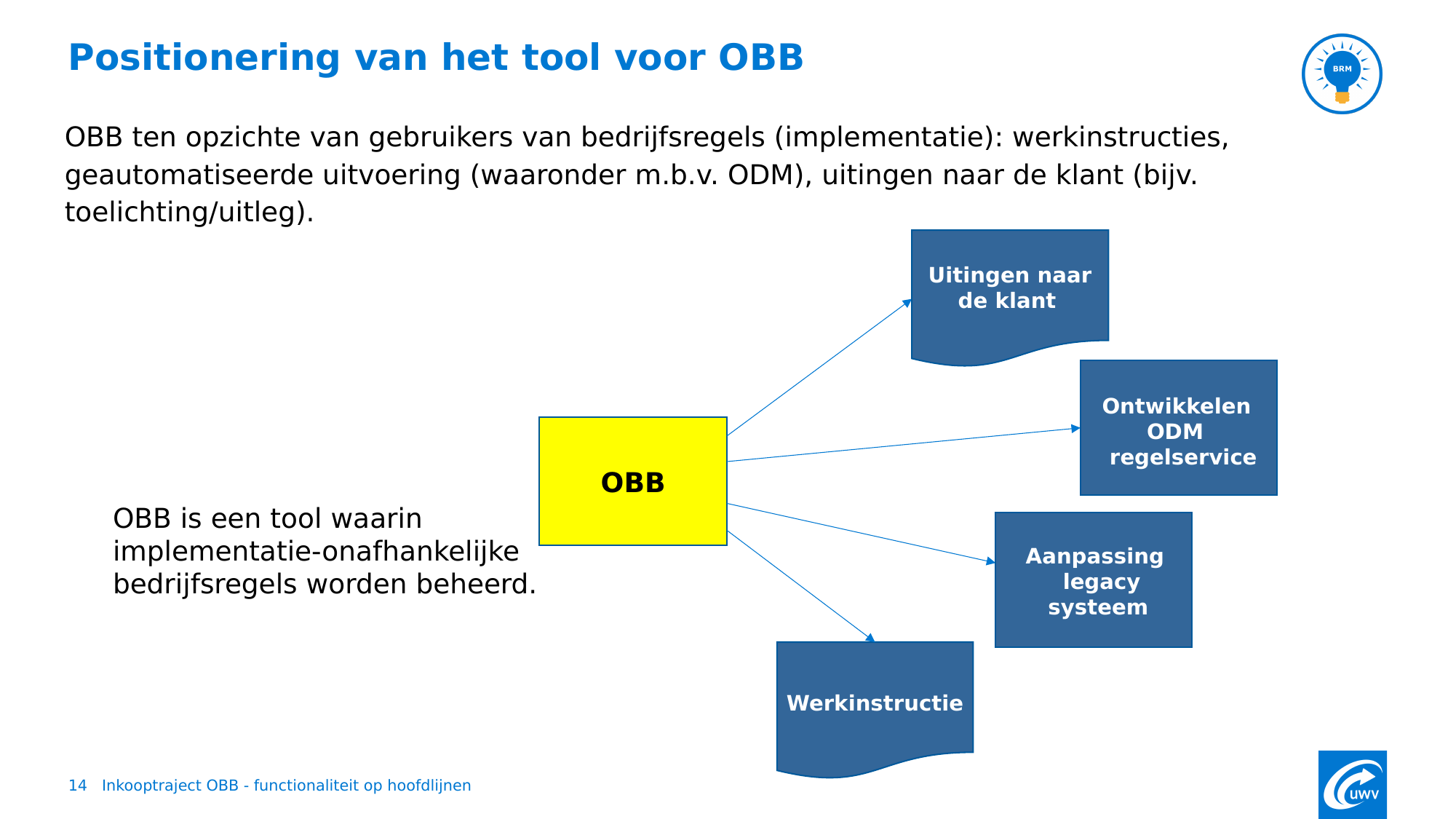

# Positionering van het tool voor OBB
OBB ten opzichte van gebruikers van bedrijfsregels (implementatie): werkinstructies, geautomatiseerde uitvoering (waaronder m.b.v. ODM), uitingen naar de klant (bijv. toelichting/uitleg).

Uitingen naar
    de klant

Ontwikkelen
      ODM
 regelservice
OBB
OBB is een tool waarin
implementatie-onafhankelijke
bedrijfsregels worden beheerd.

Aanpassing
     legacy
   systeem

Werkinstructie
14
Inkooptraject OBB - functionaliteit op hoofdlijnen